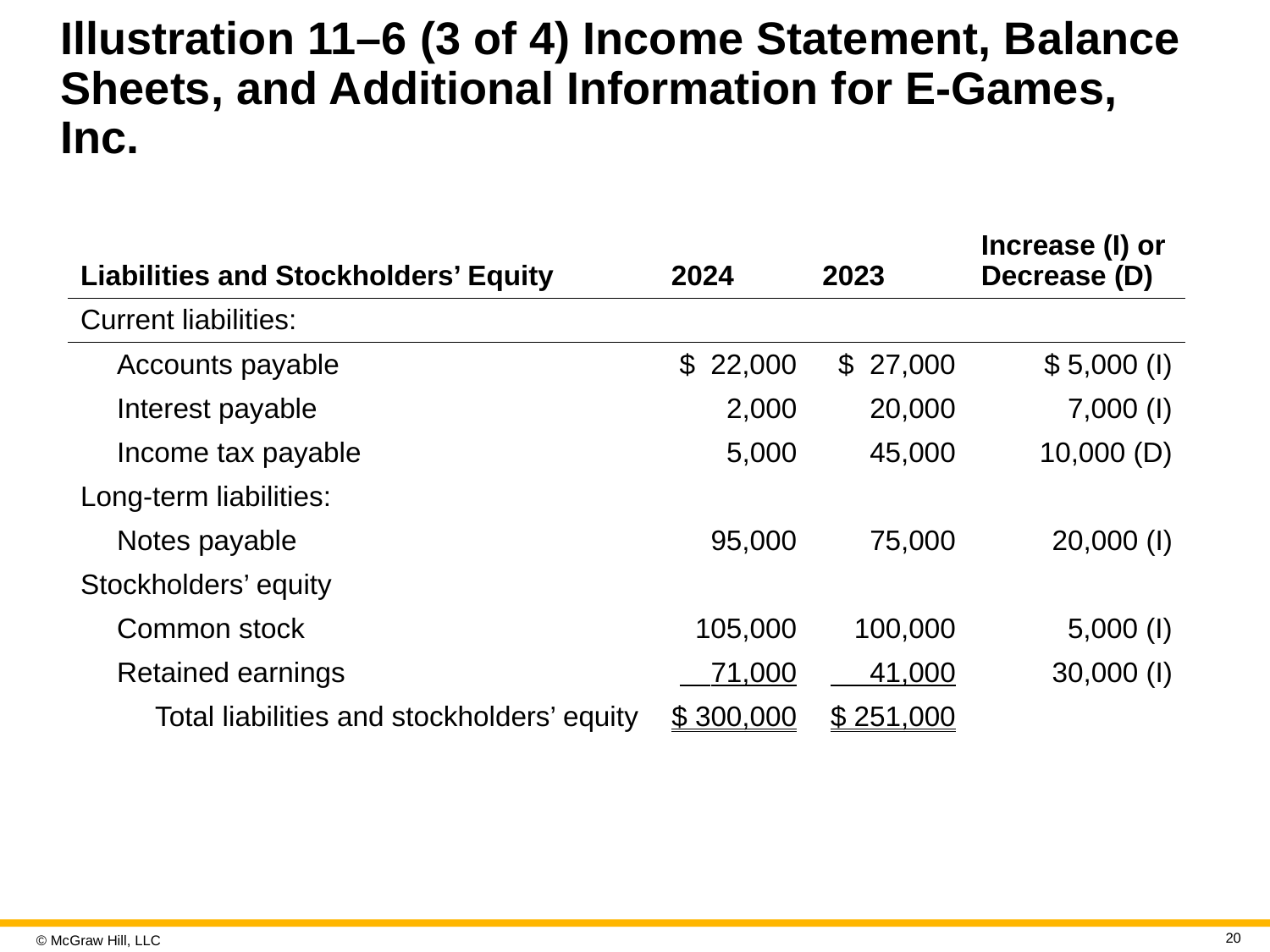

# Illustration 11–6 (3 of 4) Income Statement, Balance Sheets, and Additional Information for E-Games, Inc.
| Liabilities and Stockholders’ Equity | 2024 | 2023 | Increase (I) or Decrease (D) |
| --- | --- | --- | --- |
| Current liabilities: |  |  |  |
| Accounts payable | $ 22,000 | $ 27,000 | $ 5,000 (I) |
| Interest payable | 2,000 | 20,000 | 7,000 (I) |
| Income tax payable | 5,000 | 45,000 | 10,000 (D) |
| Long-term liabilities: |  |  |  |
| Notes payable | 95,000 | 75,000 | 20,000 (I) |
| Stockholders’ equity |  |  |  |
| Common stock | 105,000 | 100,000 | 5,000 (I) |
| Retained earnings | 71,000 | 41,000 | 30,000 (I) |
| Total liabilities and stockholders’ equity | $ 300,000 | $ 251,000 |  |
20